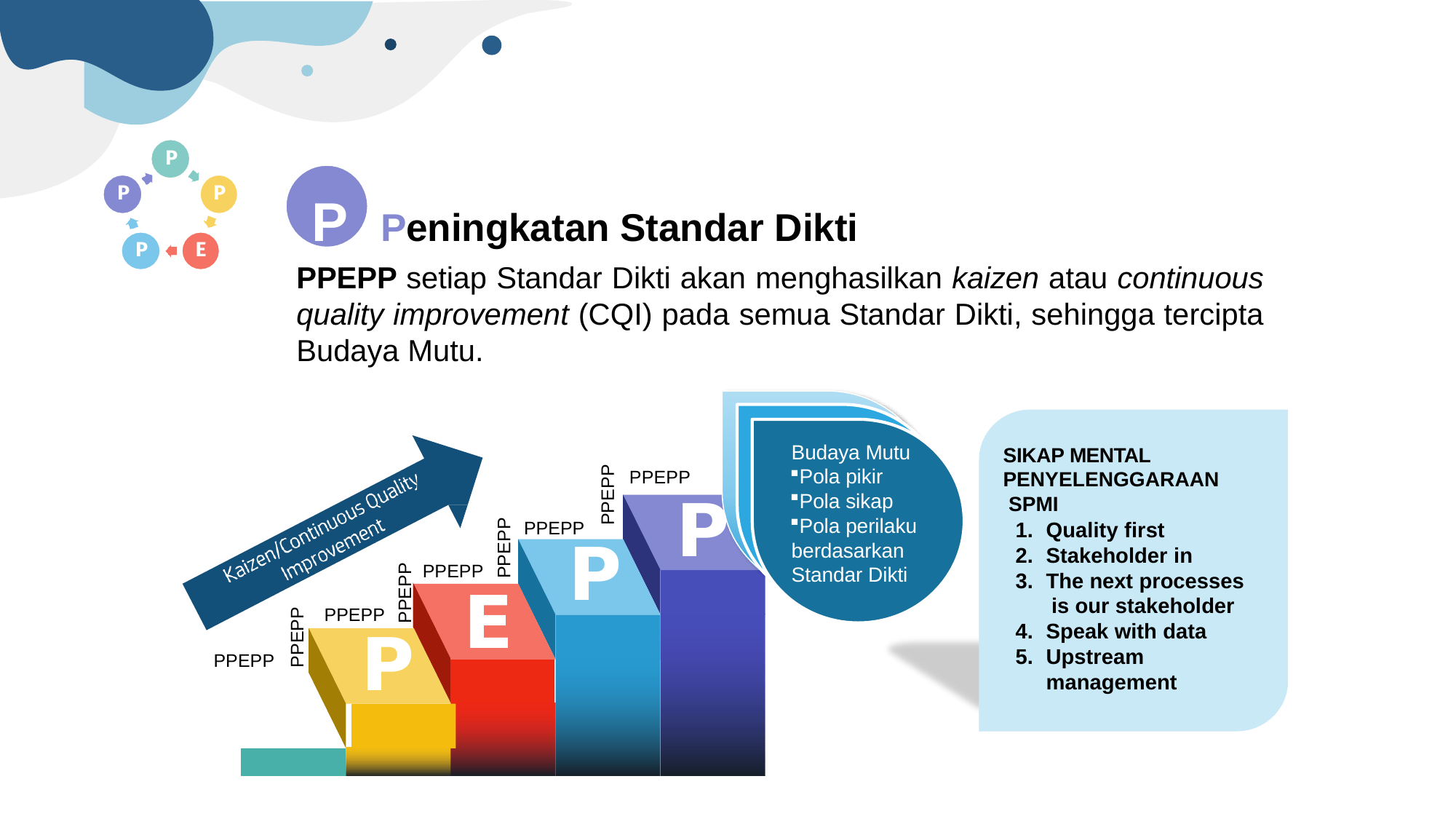

P

P	Peningkatan Standar Dikti

P
P

P
E

PPEPP setiap Standar Dikti akan menghasilkan kaizen atau continuous  quality improvement (CQI) pada semua Standar Dikti, sehingga tercipta  Budaya Mutu.

Budaya Mutu
Pola pikir
Pola sikap
Pola perilaku  berdasarkan  Standar Dikti
SIKAP MENTAL  PENYELENGGARAAN  SPMI
PPEPP
PPEPP

P

Quality first
Stakeholder in
The next processes
      is our stakeholder
Speak with data
Upstream  management
PPEPP
PPEPP
P

PPEPP
PPEPP

E

PPEPP
PPEPP

P

PPEPP

P